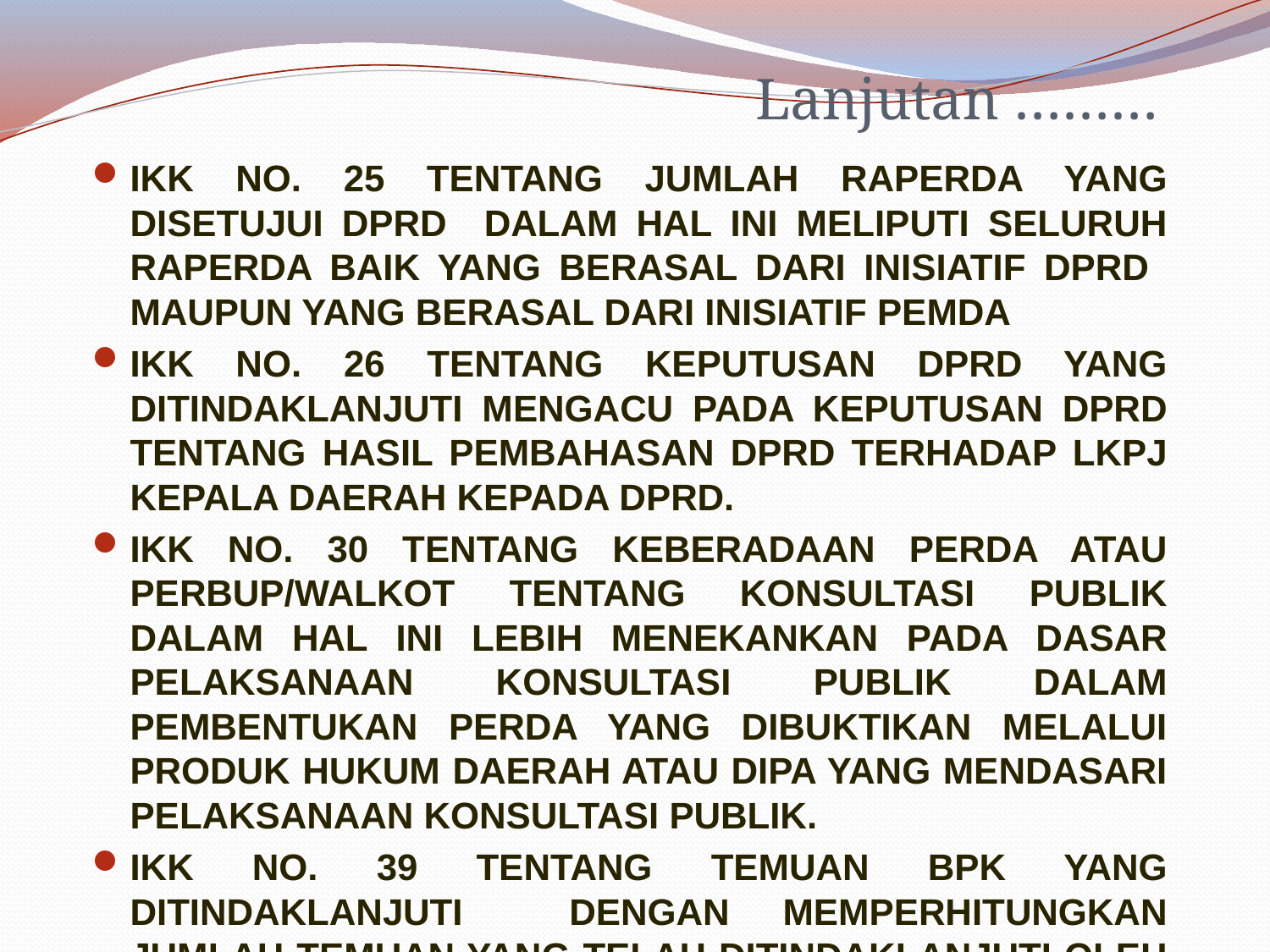

# Lanjutan ………
IKK NO. 25 TENTANG JUMLAH RAPERDA YANG DISETUJUI DPRD  DALAM HAL INI MELIPUTI SELURUH RAPERDA BAIK YANG BERASAL DARI INISIATIF DPRD  MAUPUN YANG BERASAL DARI INISIATIF PEMDA
IKK NO. 26 TENTANG KEPUTUSAN DPRD YANG DITINDAKLANJUTI MENGACU PADA KEPUTUSAN DPRD TENTANG HASIL PEMBAHASAN DPRD TERHADAP LKPJ KEPALA DAERAH KEPADA DPRD.
IKK NO. 30 TENTANG KEBERADAAN PERDA ATAU PERBUP/WALKOT TENTANG KONSULTASI PUBLIK DALAM HAL INI LEBIH MENEKANKAN PADA DASAR PELAKSANAAN KONSULTASI PUBLIK DALAM PEMBENTUKAN PERDA YANG DIBUKTIKAN MELALUI PRODUK HUKUM DAERAH ATAU DIPA YANG MENDASARI PELAKSANAAN KONSULTASI PUBLIK.
IKK NO. 39 TENTANG TEMUAN BPK YANG DITINDAKLANJUTI  DENGAN MEMPERHITUNGKAN JUMLAH TEMUAN YANG TELAH DITINDAKLANJUTI OLEH PEMDA MESKIPUN BELUM TUNTAS (HASIL REKOMENDASI BPK).